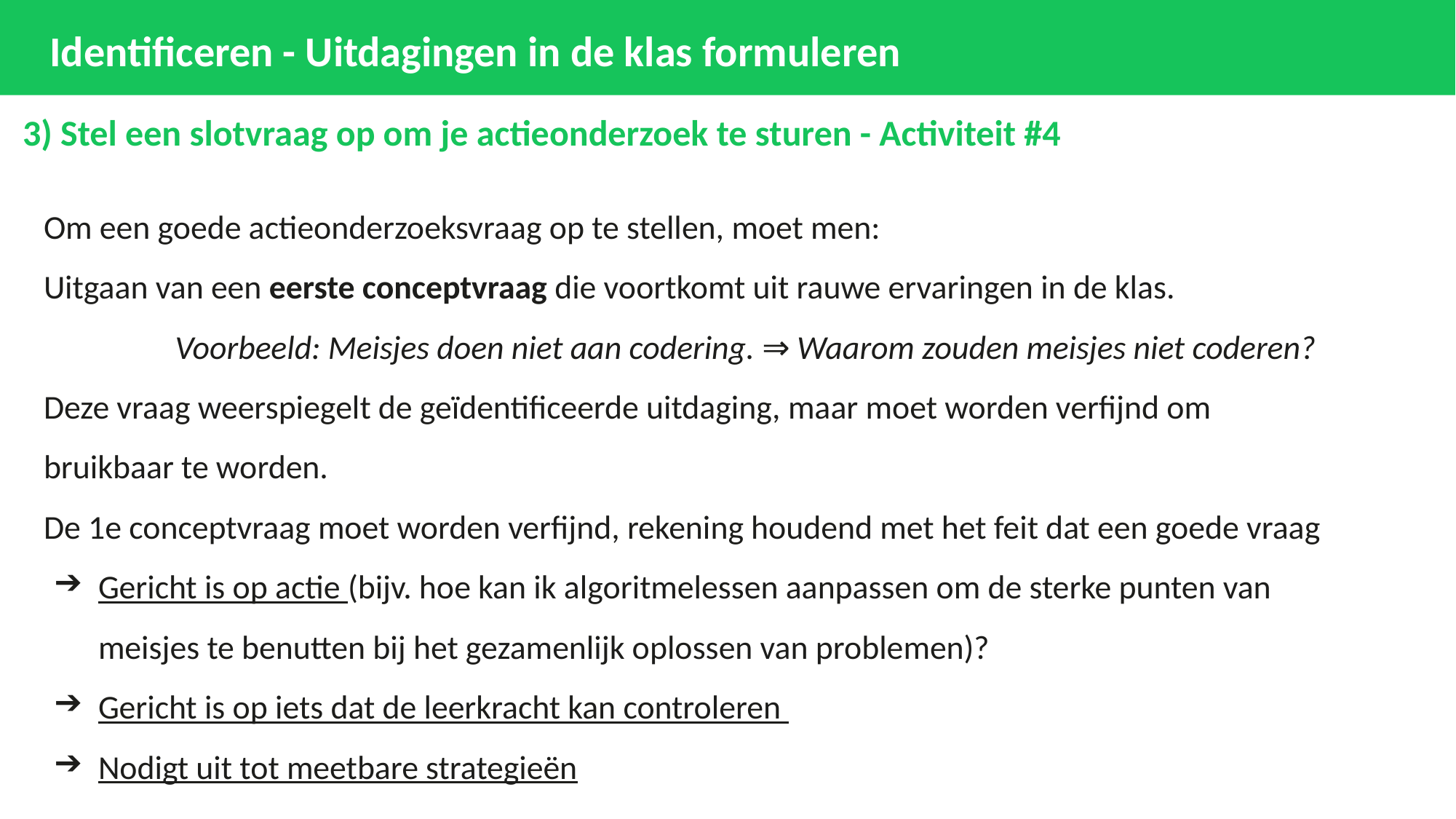

# Identificeren - Uitdagingen in de klas formuleren
3) Stel een slotvraag op om je actieonderzoek te sturen - Activiteit #4

Om een goede actieonderzoeksvraag op te stellen, moet men:
Uitgaan van een eerste conceptvraag die voortkomt uit rauwe ervaringen in de klas.
                Voorbeeld: Meisjes doen niet aan codering. ⇒ Waarom zouden meisjes niet coderen?
Deze vraag weerspiegelt de geïdentificeerde uitdaging, maar moet worden verfijnd om bruikbaar te worden.
De 1e conceptvraag moet worden verfijnd, rekening houdend met het feit dat een goede vraag
Gericht is op actie (bijv. hoe kan ik algoritmelessen aanpassen om de sterke punten van meisjes te benutten bij het gezamenlijk oplossen van problemen)?
Gericht is op iets dat de leerkracht kan controleren
Nodigt uit tot meetbare strategieën